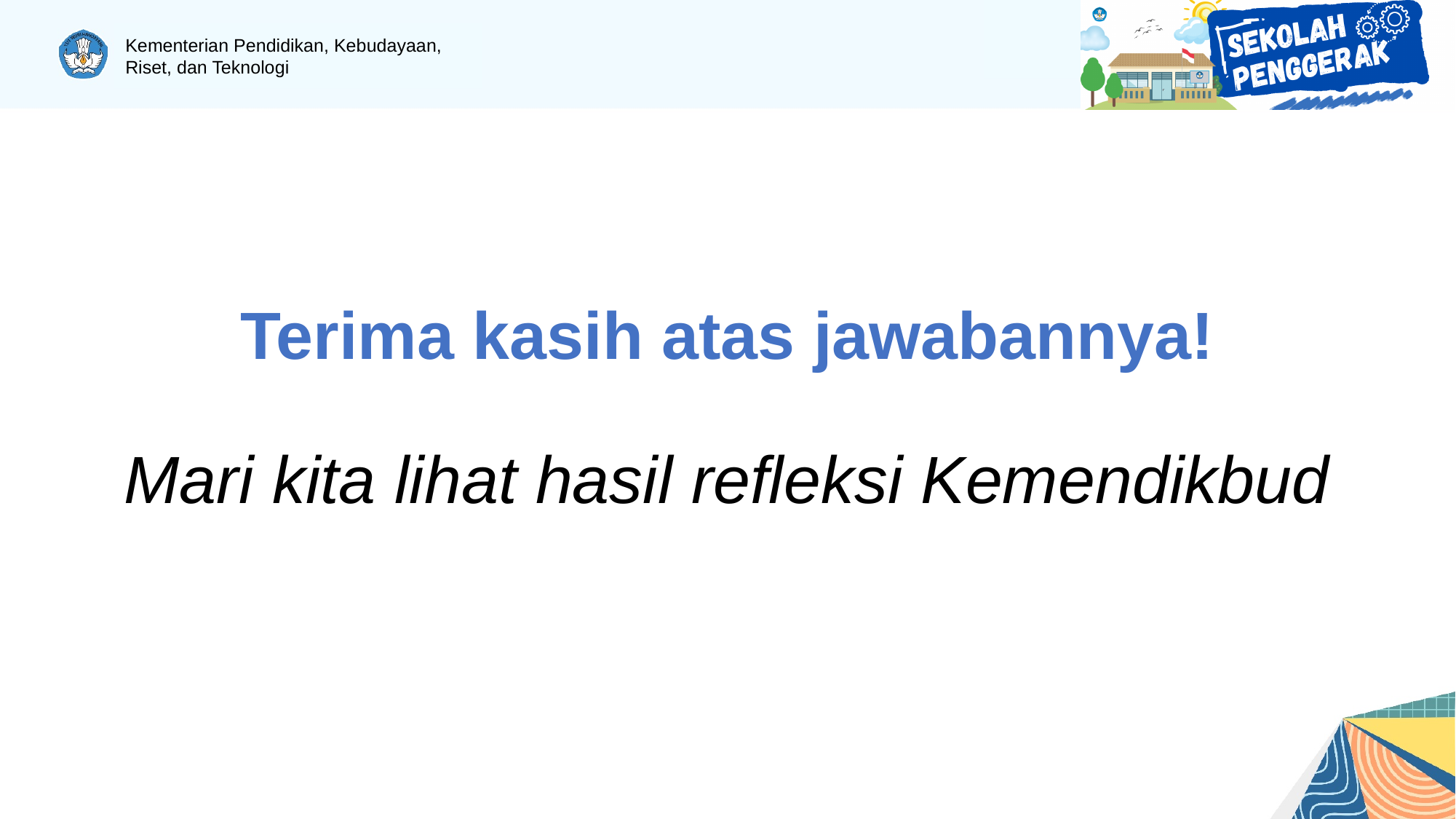

# Terima kasih atas jawabannya! Mari kita lihat hasil refleksi Kemendikbud